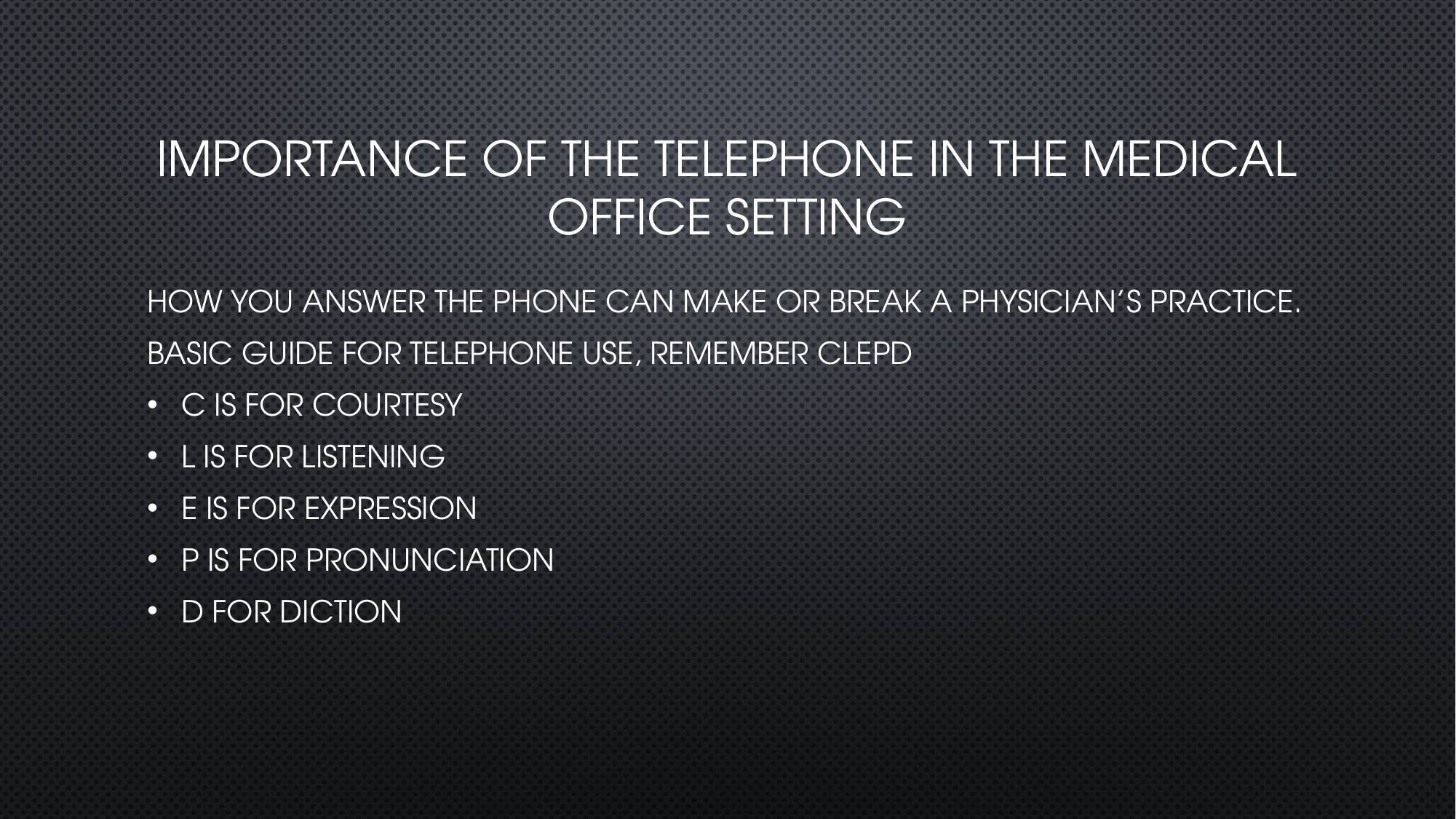

# Importance of the telephone in the medical office setting
How you answer the phone can MAKE or BREAK a physician’s practice.
Basic guide for telephone use, remember CLEPD
C is for courtesy
L is for listening
E is for expression
P is for pronunciation
D for diction